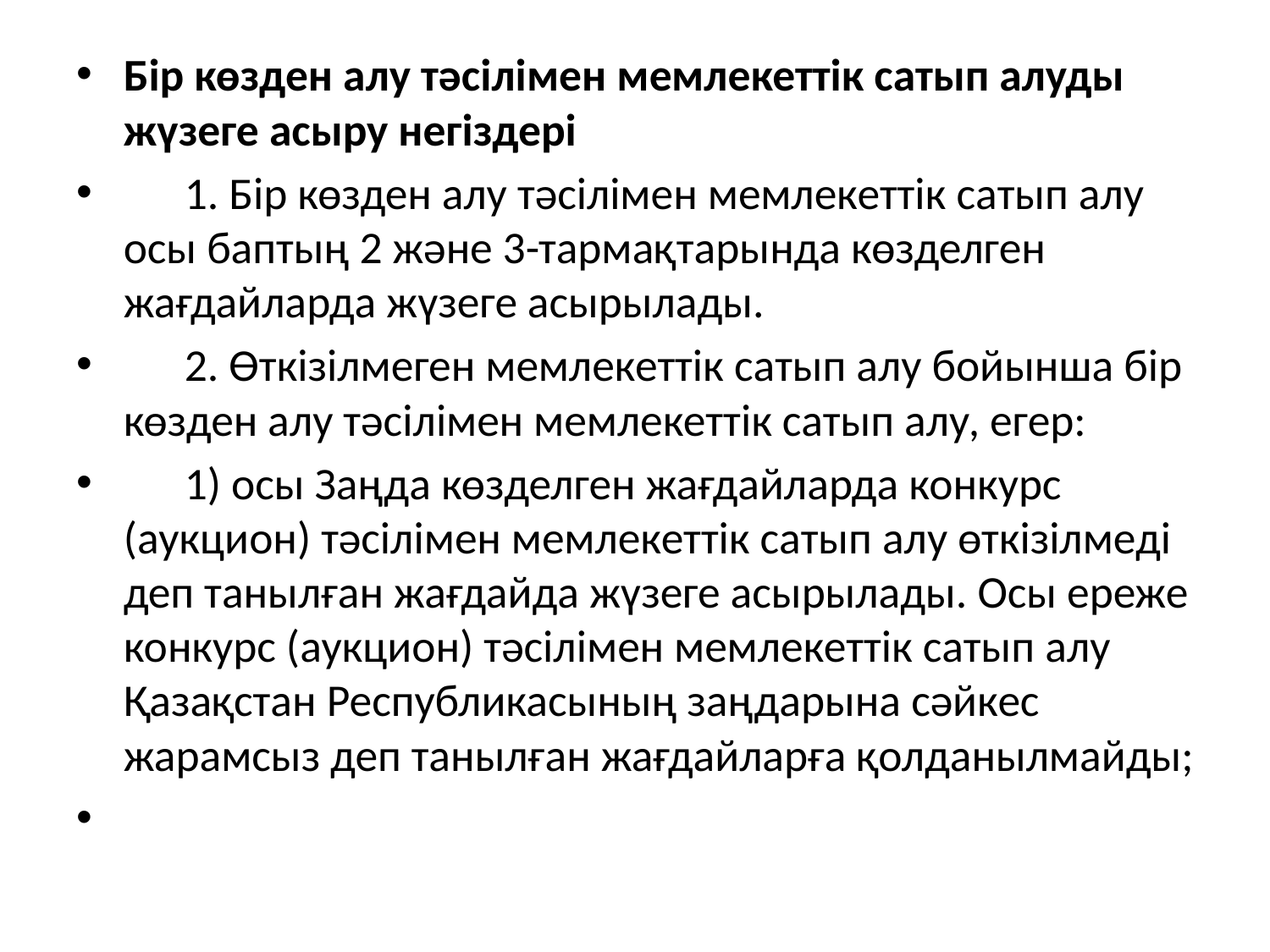

Бір көзден алу тәсілімен мемлекеттік сатып алуды жүзеге асыру негіздері
      1. Бір көзден алу тәсілімен мемлекеттік сатып алу осы баптың 2 және 3-тармақтарында көзделген жағдайларда жүзеге асырылады.
      2. Өткізілмеген мемлекеттік сатып алу бойынша бiр көзден алу тәсiлiмен мемлекеттiк сатып алу, егер:
      1) осы Заңда көзделген жағдайларда конкурс (аукцион) тәсілімен мемлекеттік сатып алу өткізілмеді деп танылған жағдайда жүзеге асырылады. Осы ереже конкурс (аукцион) тәсілімен мемлекеттік сатып алу Қазақстан Республикасының заңдарына сәйкес жарамсыз деп танылған жағдайларға қолданылмайды;